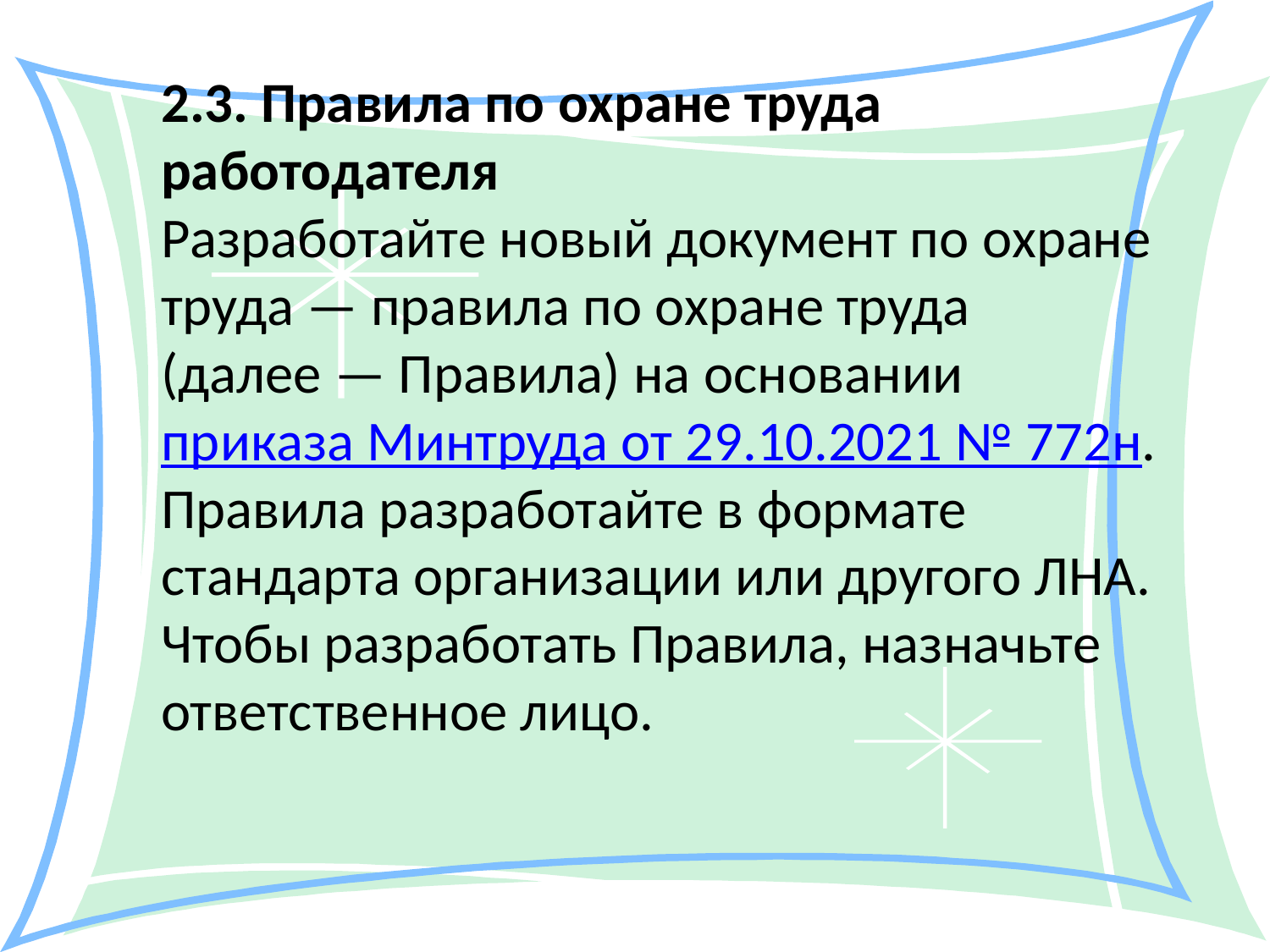

2.3. Правила по охране труда работодателя
Разработайте новый документ по охране труда — правила по охране труда (далее — Правила) на основании приказа Минтруда от 29.10.2021 № 772н.
Правила разработайте в формате стандарта организации или другого ЛНА.
Чтобы разработать Правила, назначьте ответственное лицо.